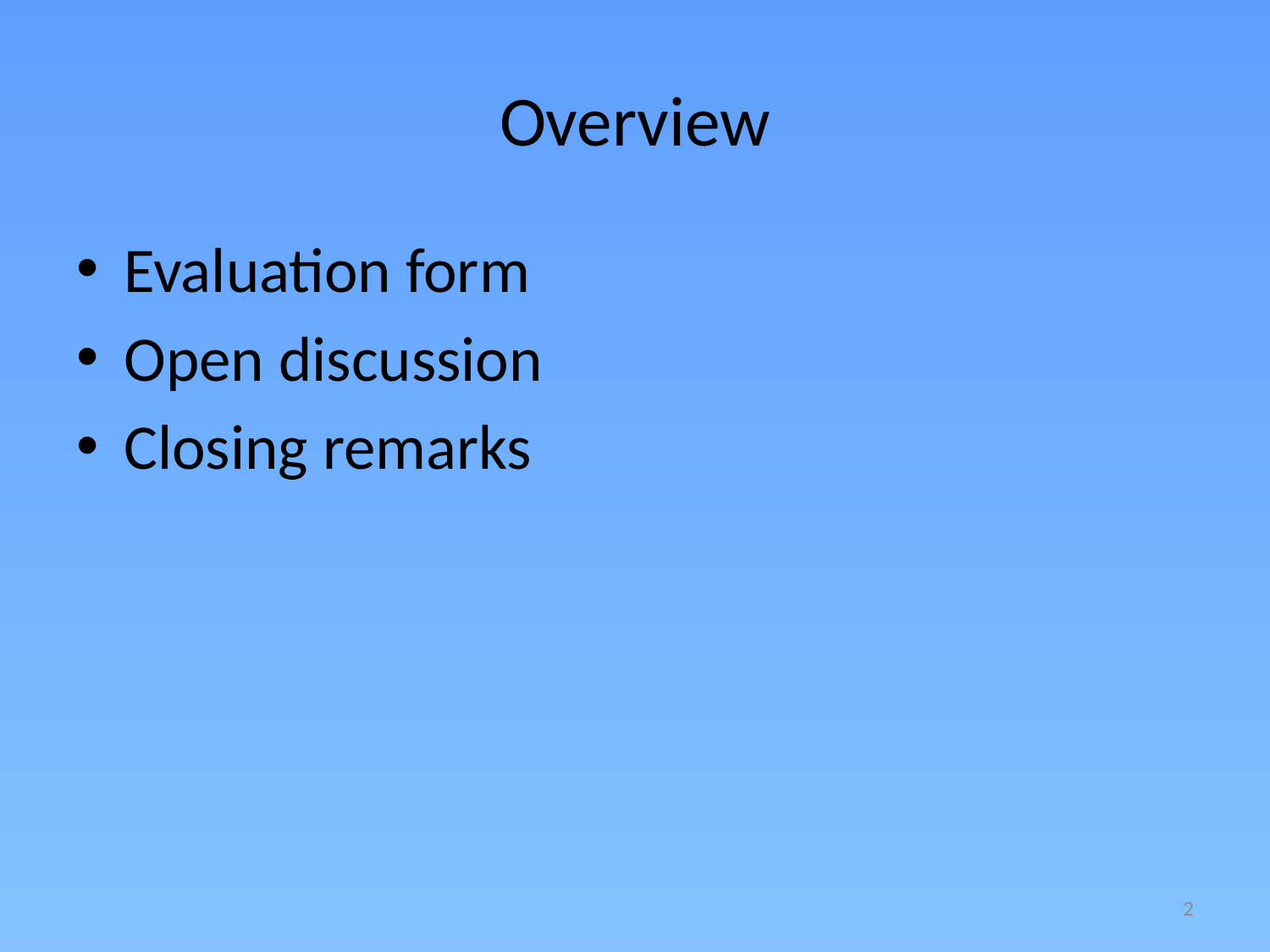

# Overview
Evaluation form
Open discussion
Closing remarks
2